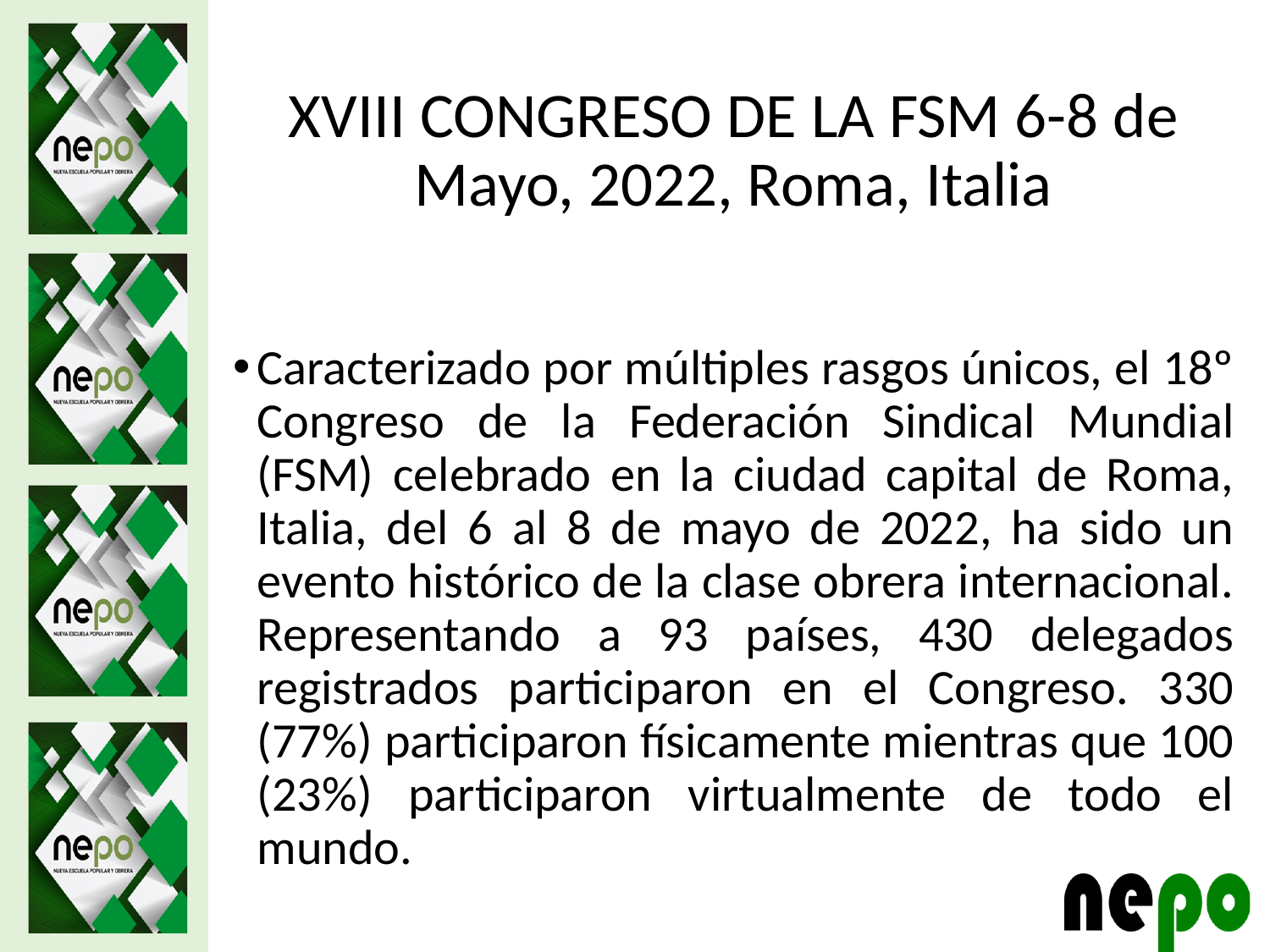

# XVIII CONGRESO DE LA FSM 6-8 de Mayo, 2022, Roma, Italia
Caracterizado por múltiples rasgos únicos, el 18º Congreso de la Federación Sindical Mundial (FSM) celebrado en la ciudad capital de Roma, Italia, del 6 al 8 de mayo de 2022, ha sido un evento histórico de la clase obrera internacional. Representando a 93 países, 430 delegados registrados participaron en el Congreso. 330 (77%) participaron físicamente mientras que 100 (23%) participaron virtualmente de todo el mundo.